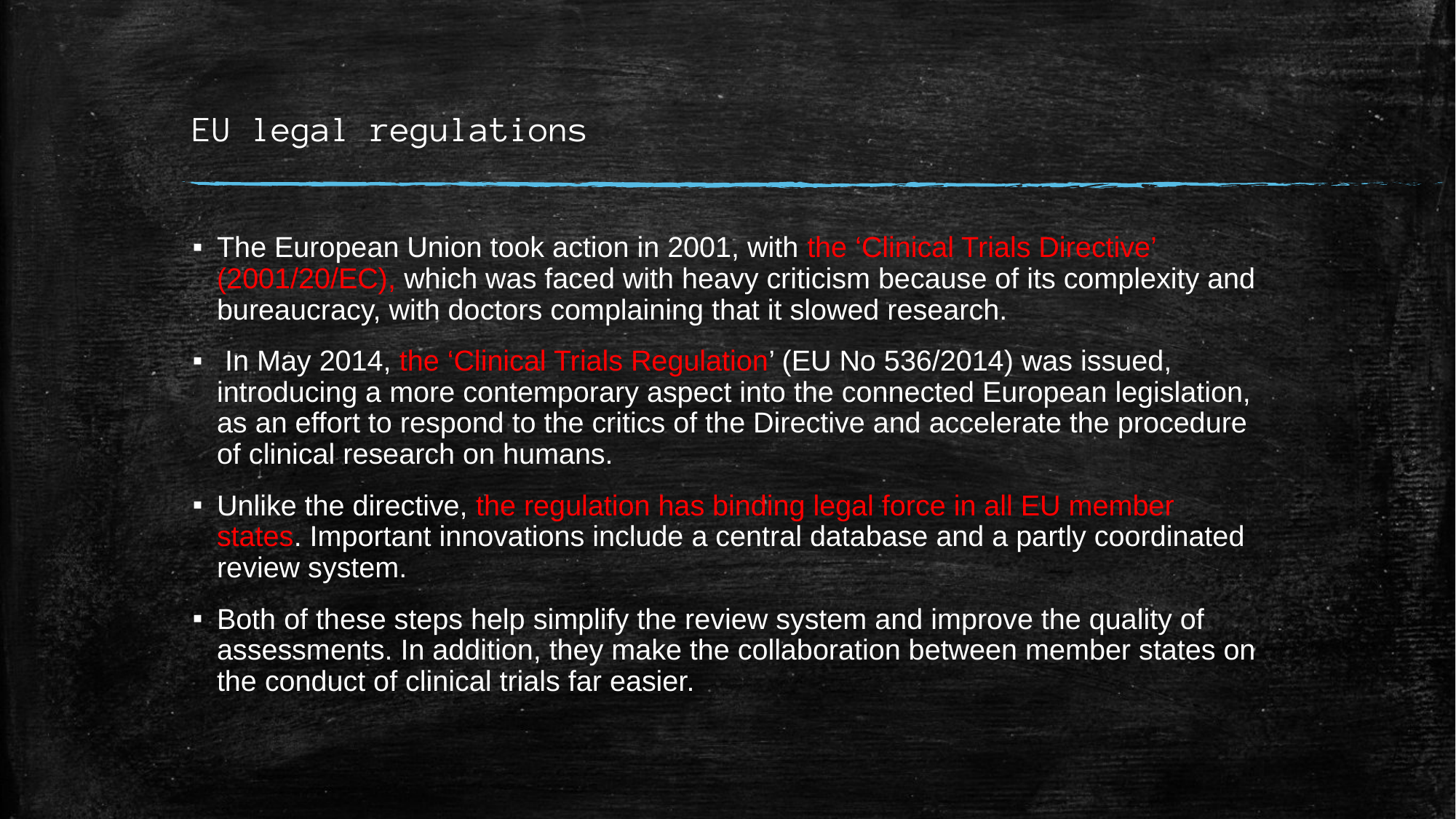

# EU legal regulations
The European Union took action in 2001, with the ‘Clinical Trials Directive’ (2001/20/EC), which was faced with heavy criticism because of its complexity and bureaucracy, with doctors complaining that it slowed research.
 In May 2014, the ‘Clinical Trials Regulation’ (EU No 536/2014) was issued, introducing a more contemporary aspect into the connected European legislation, as an effort to respond to the critics of the Directive and accelerate the procedure of clinical research on humans.
Unlike the directive, the regulation has binding legal force in all EU member states. Important innovations include a central database and a partly coordinated review system.
Both of these steps help simplify the review system and improve the quality of assessments. In addition, they make the collaboration between member states on the conduct of clinical trials far easier.